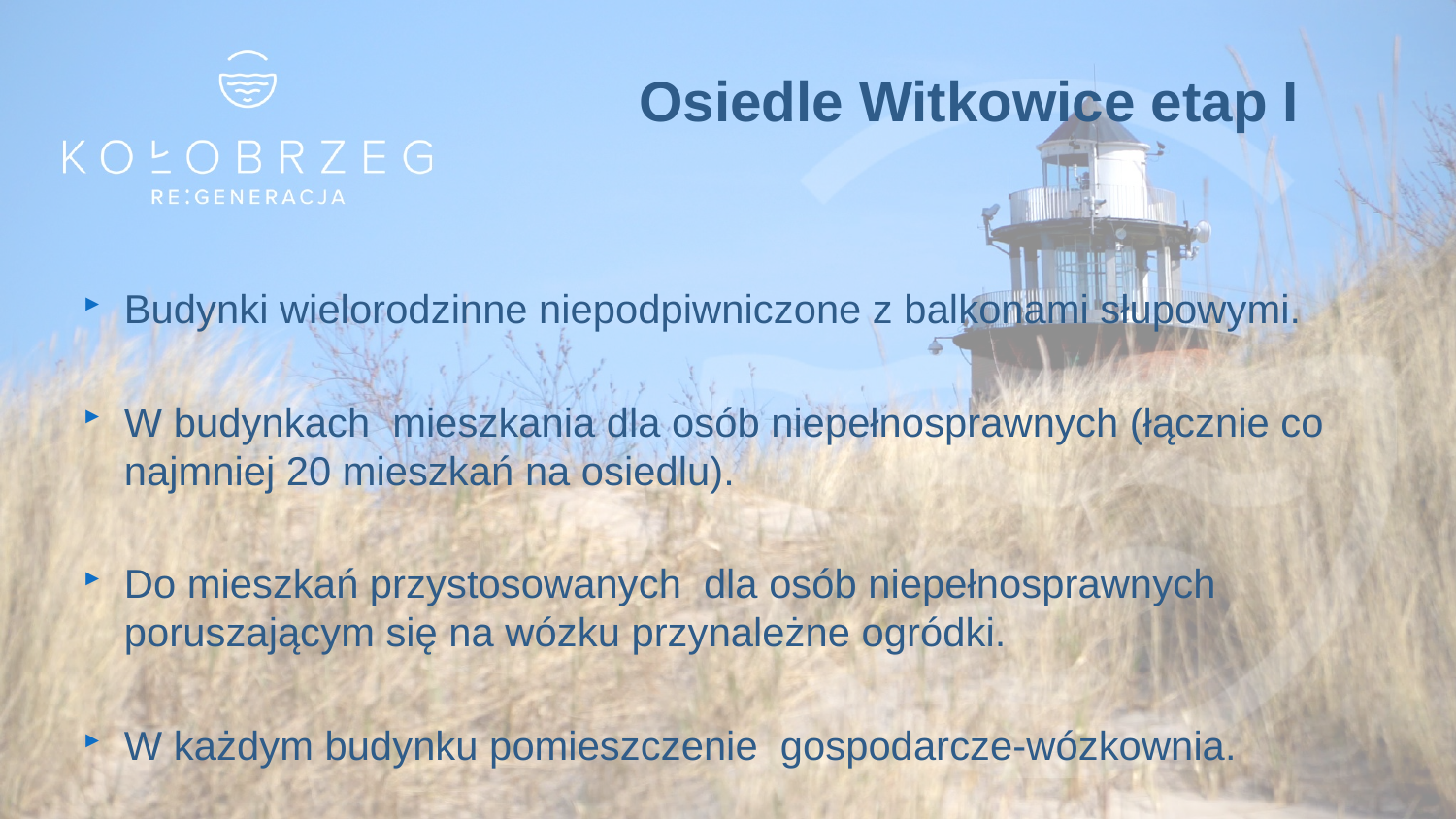

# Osiedle Witkowice etap I
Budynki wielorodzinne niepodpiwniczone z balkonami słupowymi.

W budynkach  mieszkania dla osób niepełnosprawnych (łącznie co najmniej 20 mieszkań na osiedlu).

Do mieszkań przystosowanych  dla osób niepełnosprawnych poruszającym się na wózku przynależne ogródki.

W każdym budynku pomieszczenie  gospodarcze-wózkownia.